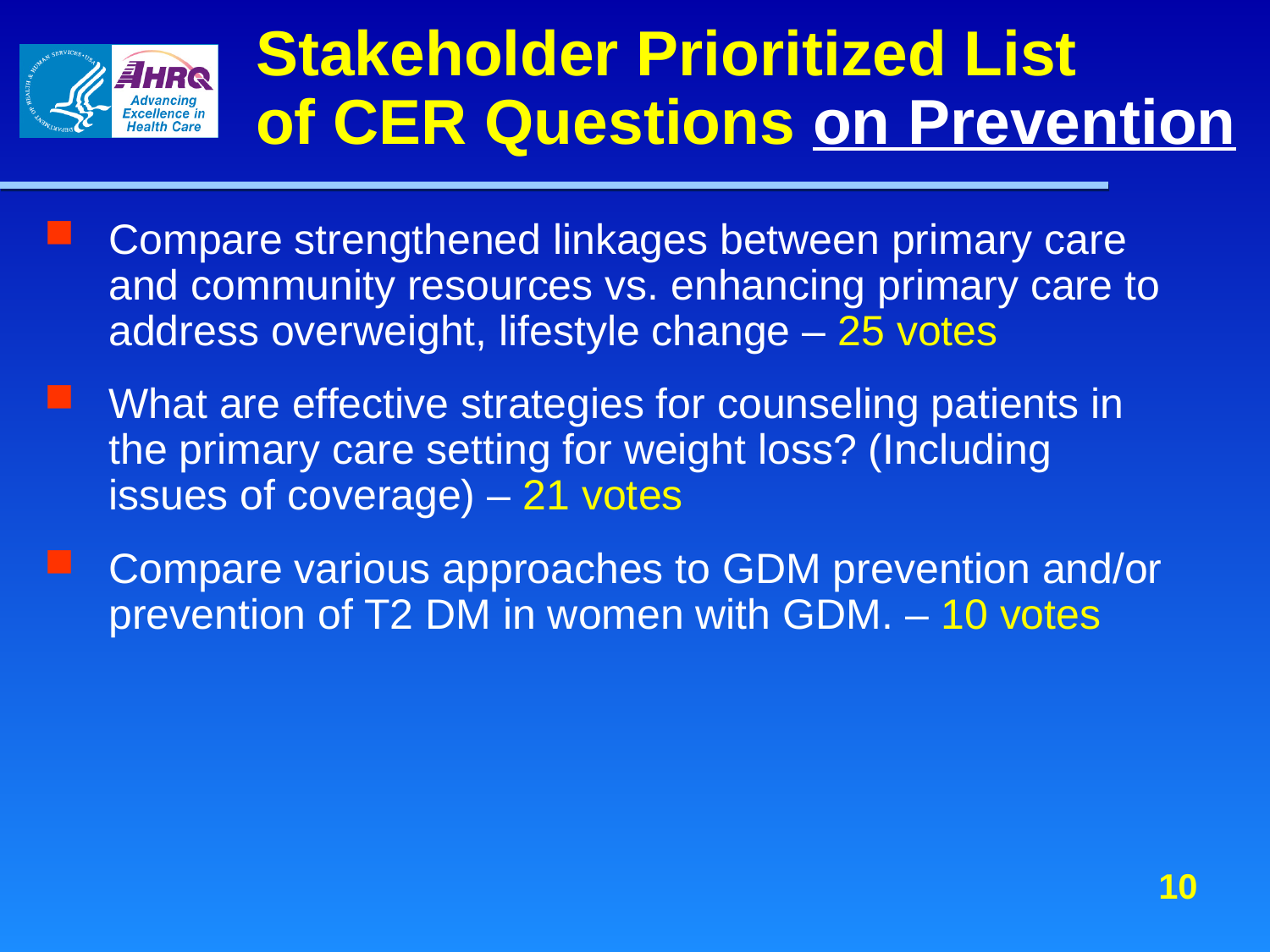

# Stakeholder Prioritized List of CER Questions on Prevention
Compare strengthened linkages between primary care and community resources vs. enhancing primary care to address overweight, lifestyle change – 25 votes
What are effective strategies for counseling patients in the primary care setting for weight loss? (Including issues of coverage) – 21 votes
Compare various approaches to GDM prevention and/or prevention of T2 DM in women with GDM. – 10 votes